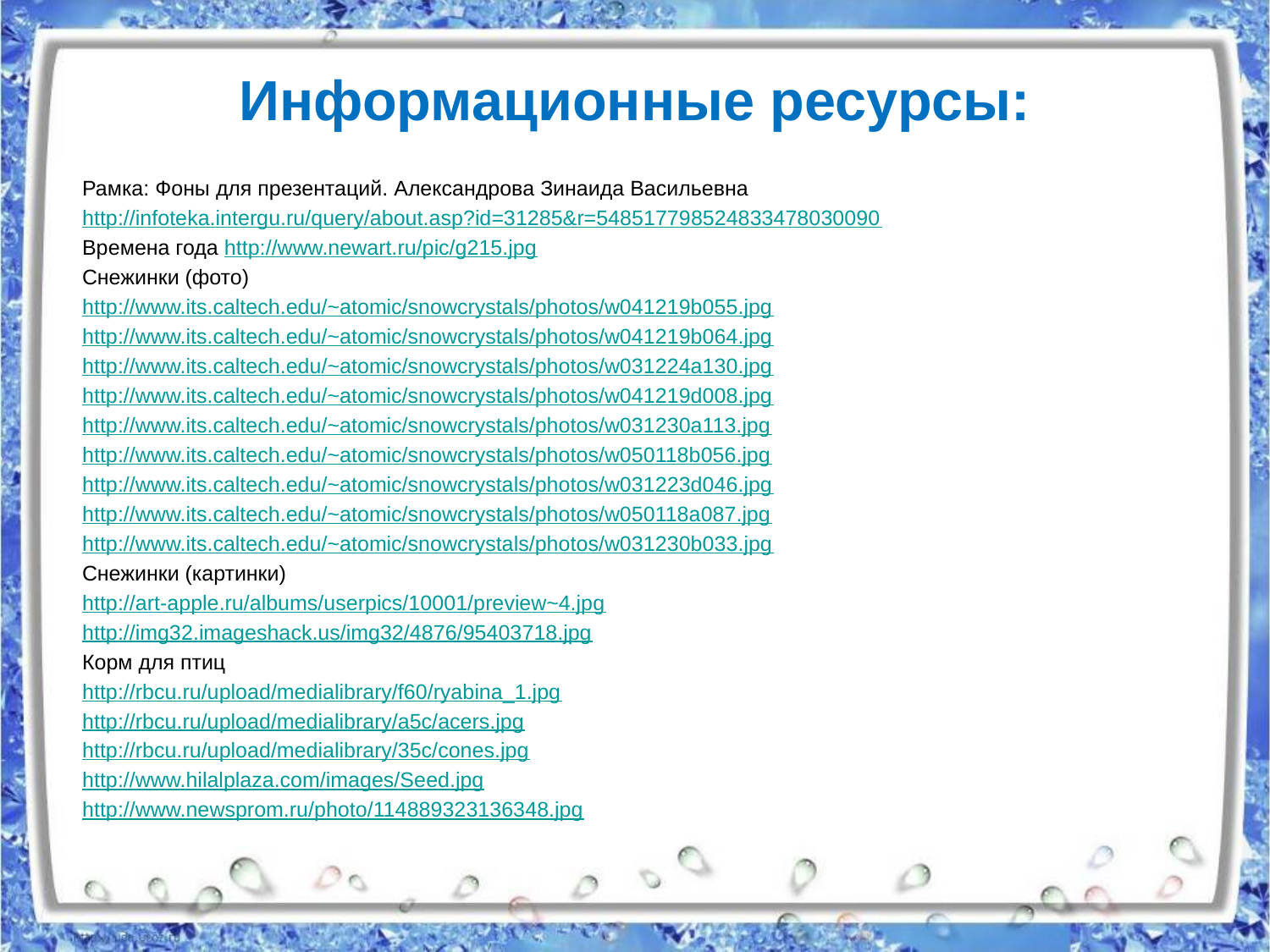

# Информационные ресурсы:
Рамка: Фоны для презентаций. Александрова Зинаида Васильевна
http://infoteka.intergu.ru/query/about.asp?id=31285&r=548517798524833478030090
Времена года http://www.newart.ru/pic/g215.jpg
Снежинки (фото)
http://www.its.caltech.edu/~atomic/snowcrystals/photos/w041219b055.jpg
http://www.its.caltech.edu/~atomic/snowcrystals/photos/w041219b064.jpg
http://www.its.caltech.edu/~atomic/snowcrystals/photos/w031224a130.jpg
http://www.its.caltech.edu/~atomic/snowcrystals/photos/w041219d008.jpg
http://www.its.caltech.edu/~atomic/snowcrystals/photos/w031230a113.jpg
http://www.its.caltech.edu/~atomic/snowcrystals/photos/w050118b056.jpg
http://www.its.caltech.edu/~atomic/snowcrystals/photos/w031223d046.jpg
http://www.its.caltech.edu/~atomic/snowcrystals/photos/w050118a087.jpg
http://www.its.caltech.edu/~atomic/snowcrystals/photos/w031230b033.jpg
Снежинки (картинки)
http://art-apple.ru/albums/userpics/10001/preview~4.jpg
http://img32.imageshack.us/img32/4876/95403718.jpg
Корм для птиц
http://rbcu.ru/upload/medialibrary/f60/ryabina_1.jpg
http://rbcu.ru/upload/medialibrary/a5c/acers.jpg
http://rbcu.ru/upload/medialibrary/35c/cones.jpg
http://www.hilalplaza.com/images/Seed.jpg
http://www.newsprom.ru/photo/114889323136348.jpg